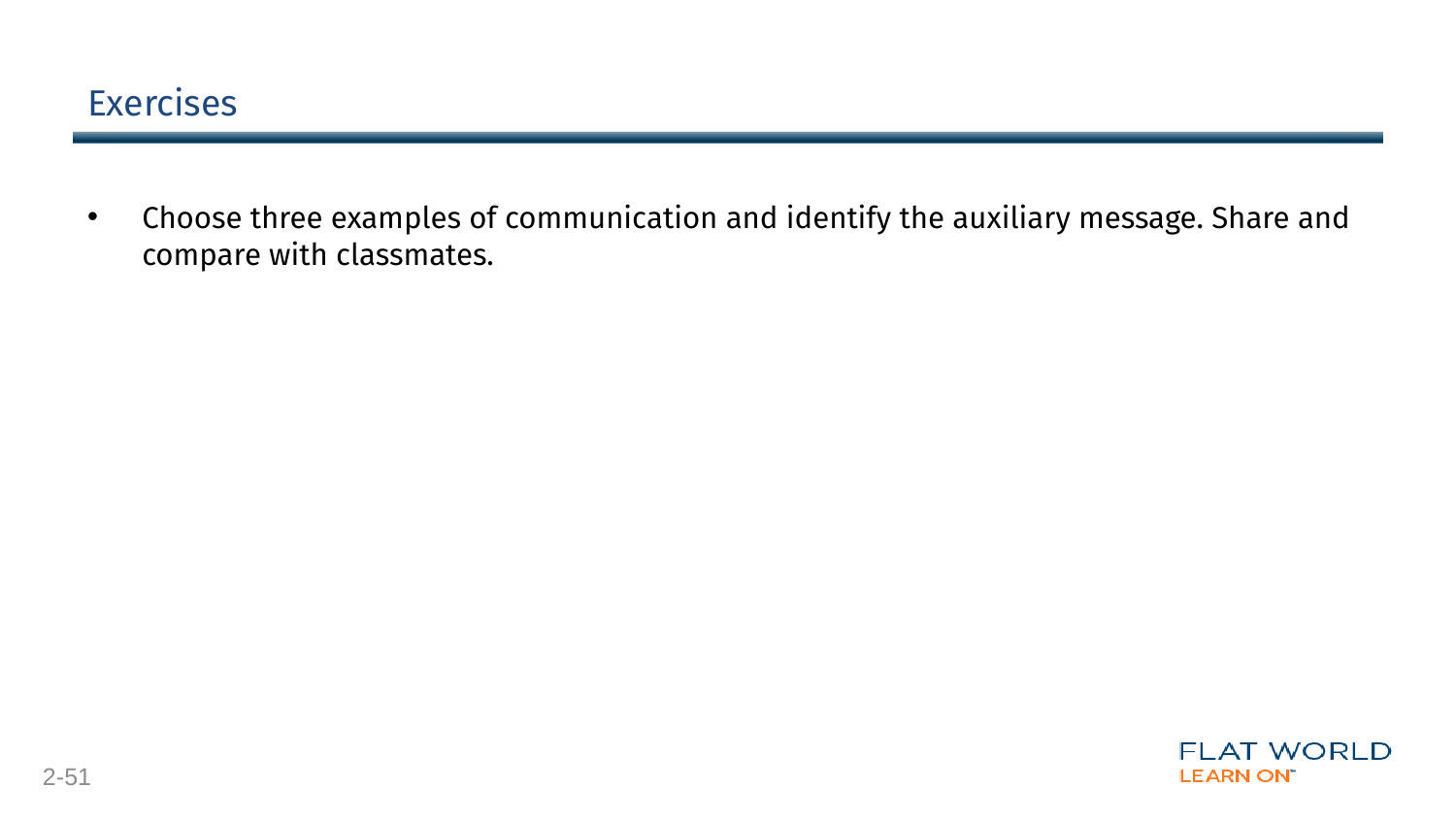

# Exercises
Choose three examples of communication and identify the auxiliary message. Share and compare with classmates.

2-51